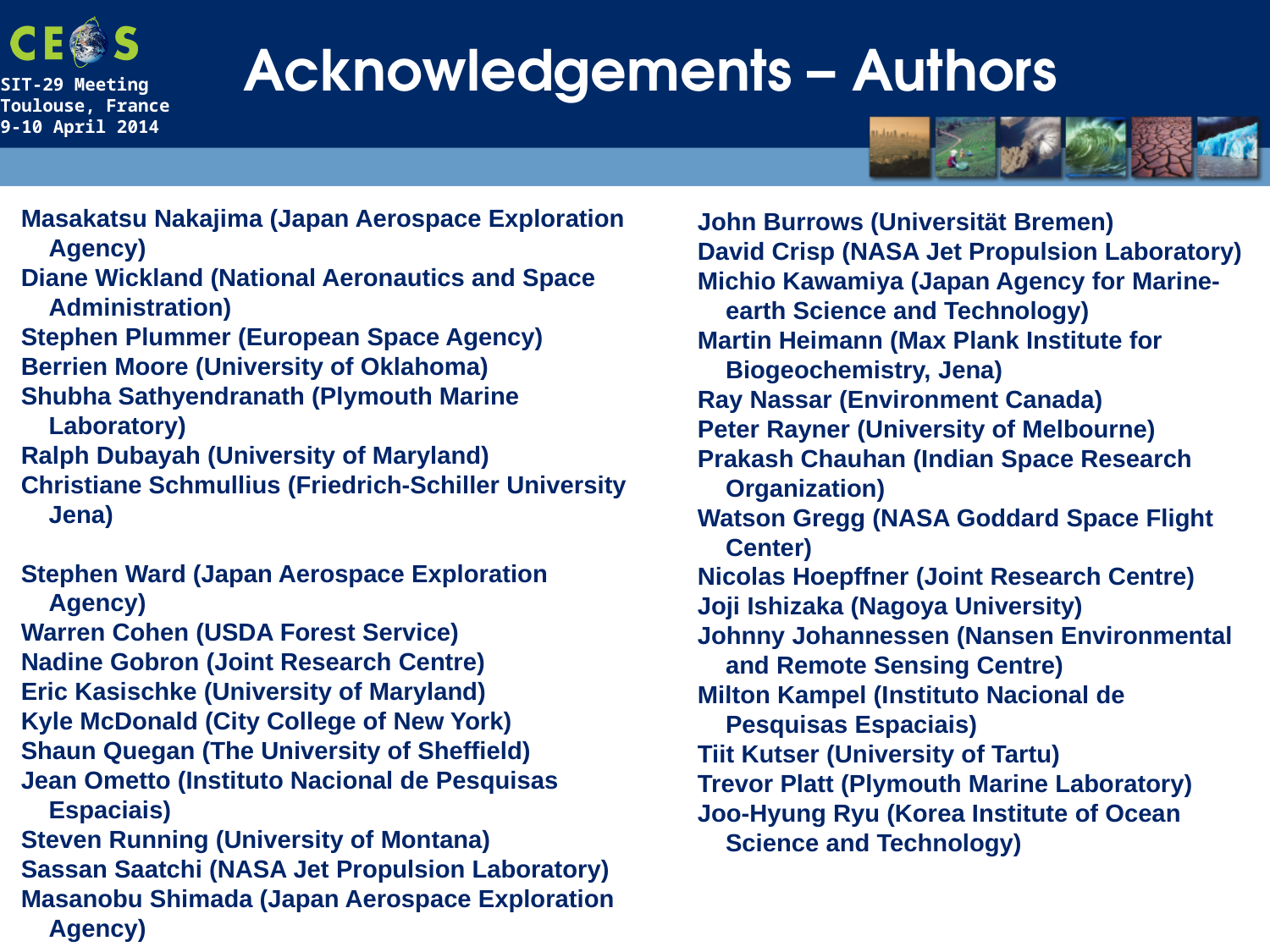

# Acknowledgements – Authors
Masakatsu Nakajima (Japan Aerospace Exploration
    Agency)
Diane Wickland (National Aeronautics and Space
    Administration)
Stephen Plummer (European Space Agency)
Berrien Moore (University of Oklahoma)
Shubha Sathyendranath (Plymouth Marine
    Laboratory)
Ralph Dubayah (University of Maryland)
Christiane Schmullius (Friedrich-Schiller University
    Jena)

Stephen Ward (Japan Aerospace Exploration
    Agency)
Warren Cohen (USDA Forest Service)
Nadine Gobron (Joint Research Centre)
Eric Kasischke (University of Maryland)
Kyle McDonald (City College of New York)
Shaun Quegan (The University of Sheffield)
Jean Ometto (Instituto Nacional de Pesquisas
    Espaciais)
Steven Running (University of Montana)
Sassan Saatchi (NASA Jet Propulsion Laboratory)
Masanobu Shimada (Japan Aerospace Exploration
    Agency)
John Burrows (Universität Bremen)
David Crisp (NASA Jet Propulsion Laboratory)
Michio Kawamiya (Japan Agency for Marine-
    earth Science and Technology)
Martin Heimann (Max Plank Institute for
    Biogeochemistry, Jena)
Ray Nassar (Environment Canada)
Peter Rayner (University of Melbourne)
Prakash Chauhan (Indian Space Research
    Organization)
Watson Gregg (NASA Goddard Space Flight
    Center)
Nicolas Hoepffner (Joint Research Centre)
Joji Ishizaka (Nagoya University)
Johnny Johannessen (Nansen Environmental
    and Remote Sensing Centre)
Milton Kampel (Instituto Nacional de
    Pesquisas Espaciais)
Tiit Kutser (University of Tartu)
Trevor Platt (Plymouth Marine Laboratory)
Joo-Hyung Ryu (Korea Institute of Ocean
    Science and Technology)